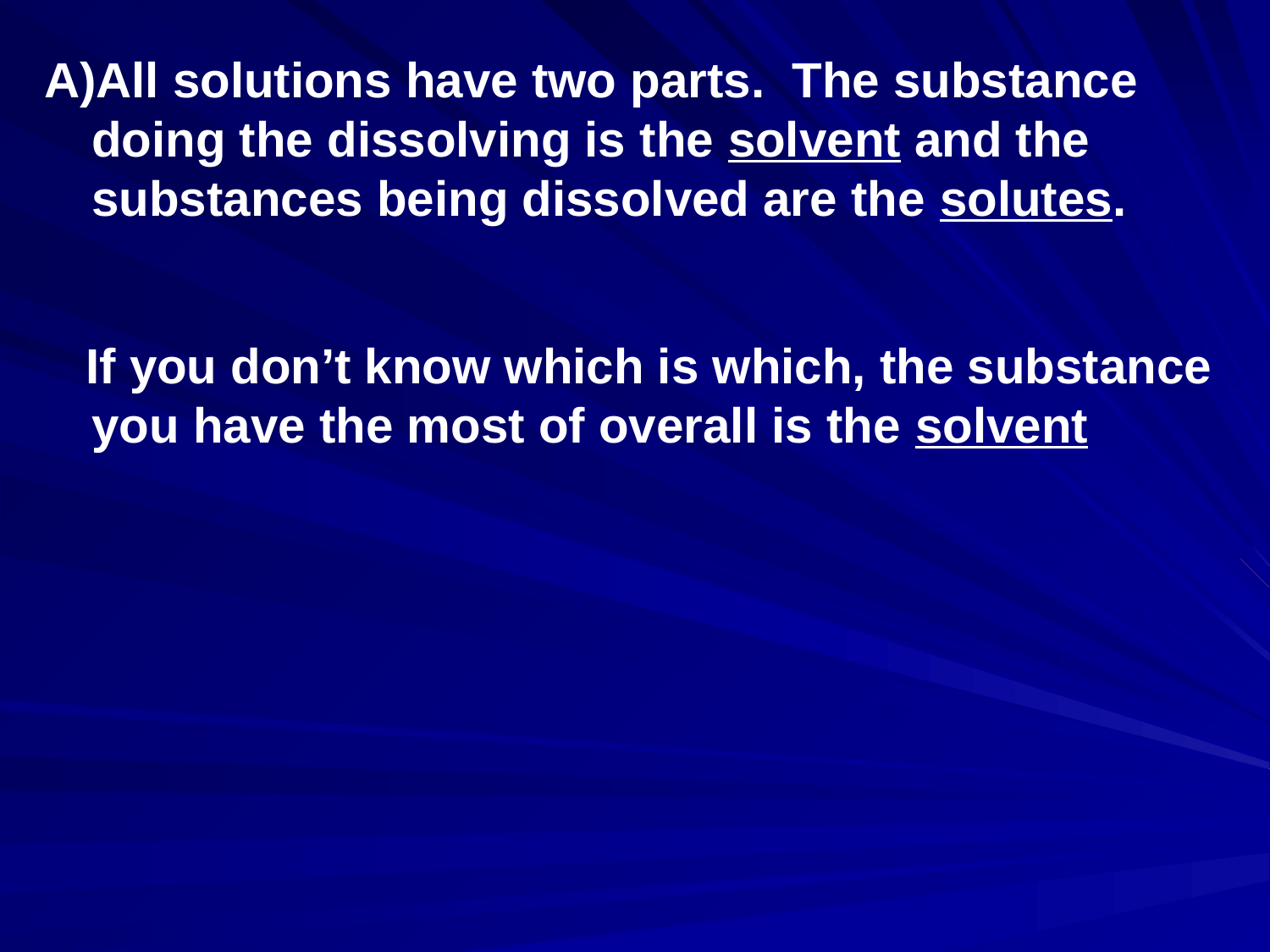

All solutions have two parts.  The substance doing the dissolving is the solvent and the substances being dissolved are the solutes.

   If you don’t know which is which, the substance you have the most of overall is the solvent